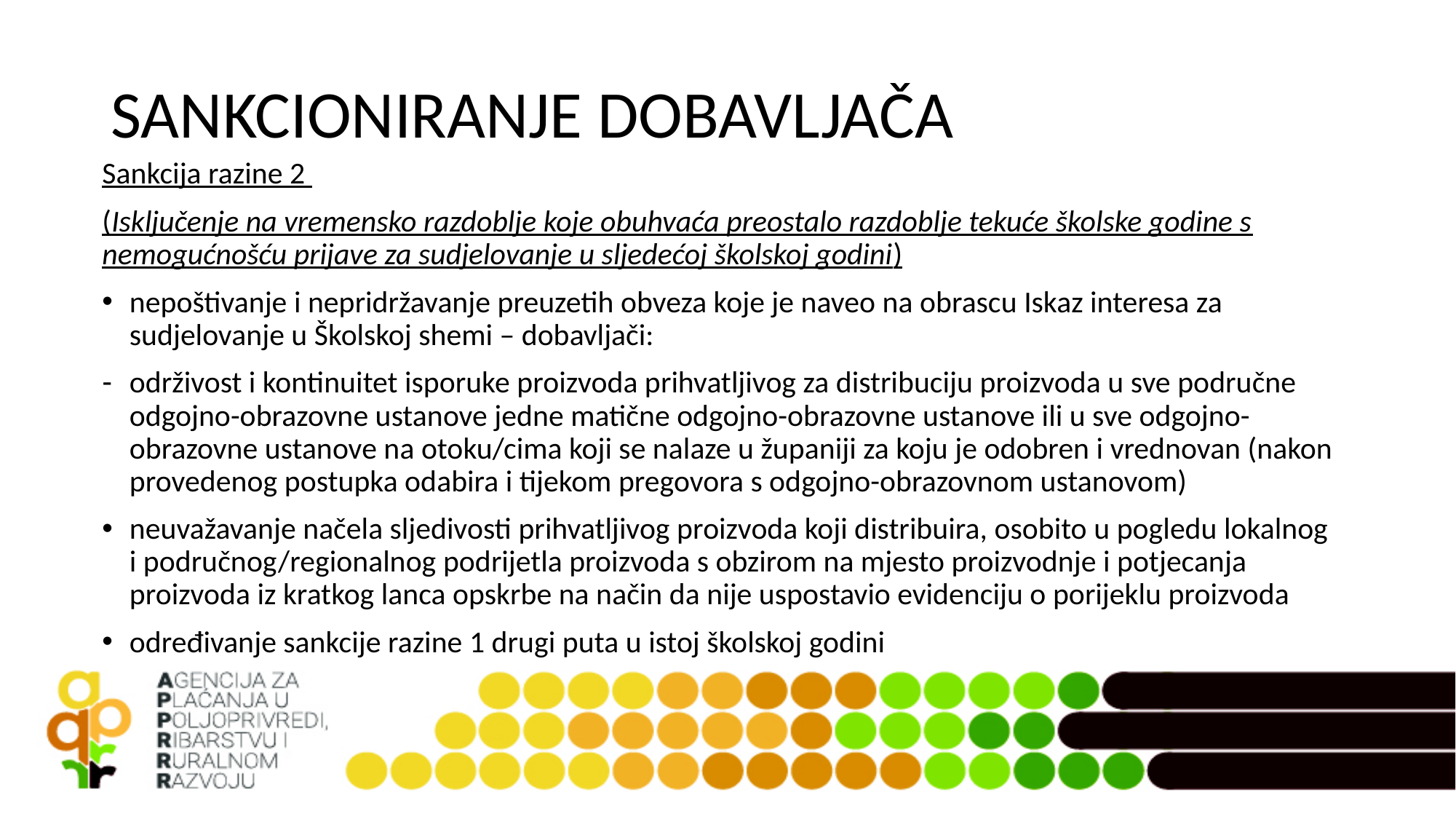

# SANKCIONIRANJE DOBAVLJAČA
Sankcija razine 2
(Isključenje na vremensko razdoblje koje obuhvaća preostalo razdoblje tekuće školske godine s nemogućnošću prijave za sudjelovanje u sljedećoj školskoj godini)
nepoštivanje i nepridržavanje preuzetih obveza koje je naveo na obrascu Iskaz interesa za sudjelovanje u Školskoj shemi – dobavljači:
održivost i kontinuitet isporuke proizvoda prihvatljivog za distribuciju proizvoda u sve područne odgojno-obrazovne ustanove jedne matične odgojno-obrazovne ustanove ili u sve odgojno-obrazovne ustanove na otoku/cima koji se nalaze u županiji za koju je odobren i vrednovan (nakon provedenog postupka odabira i tijekom pregovora s odgojno-obrazovnom ustanovom)
neuvažavanje načela sljedivosti prihvatljivog proizvoda koji distribuira, osobito u pogledu lokalnog i područnog/regionalnog podrijetla proizvoda s obzirom na mjesto proizvodnje i potjecanja proizvoda iz kratkog lanca opskrbe na način da nije uspostavio evidenciju o porijeklu proizvoda
određivanje sankcije razine 1 drugi puta u istoj školskoj godini